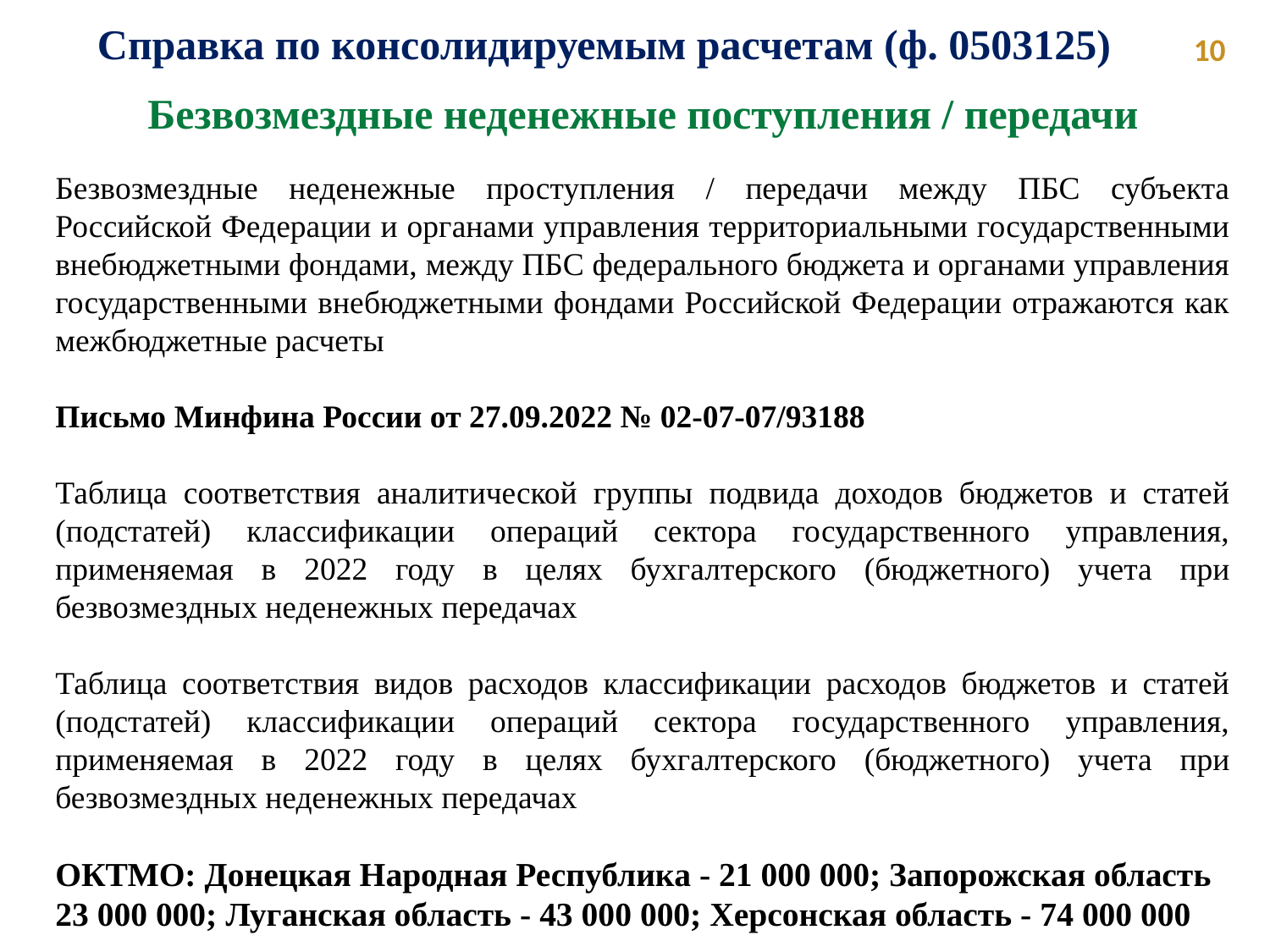

Справка по консолидируемым расчетам (ф. 0503125)
 10
Безвозмездные неденежные поступления / передачи

Безвозмездные неденежные проступления / передачи между ПБС субъекта Российской Федерации и органами управления территориальными государственными внебюджетными фондами, между ПБС федерального бюджета и органами управления государственными внебюджетными фондами Российской Федерации отражаются как межбюджетные расчеты

Письмо Минфина России от 27.09.2022 № 02-07-07/93188

Таблица соответствия аналитической группы подвида доходов бюджетов и статей (подстатей) классификации операций сектора государственного управления, применяемая в 2022 году в целях бухгалтерского (бюджетного) учета при безвозмездных неденежных передачах

Таблица соответствия видов расходов классификации расходов бюджетов и статей (подстатей) классификации операций сектора государственного управления, применяемая в 2022 году в целях бухгалтерского (бюджетного) учета при безвозмездных неденежных передачах

ОКТМО: Донецкая Народная Республика - 21 000 000; Запорожская область 23 000 000; Луганская область - 43 000 000; Херсонская область - 74 000 000